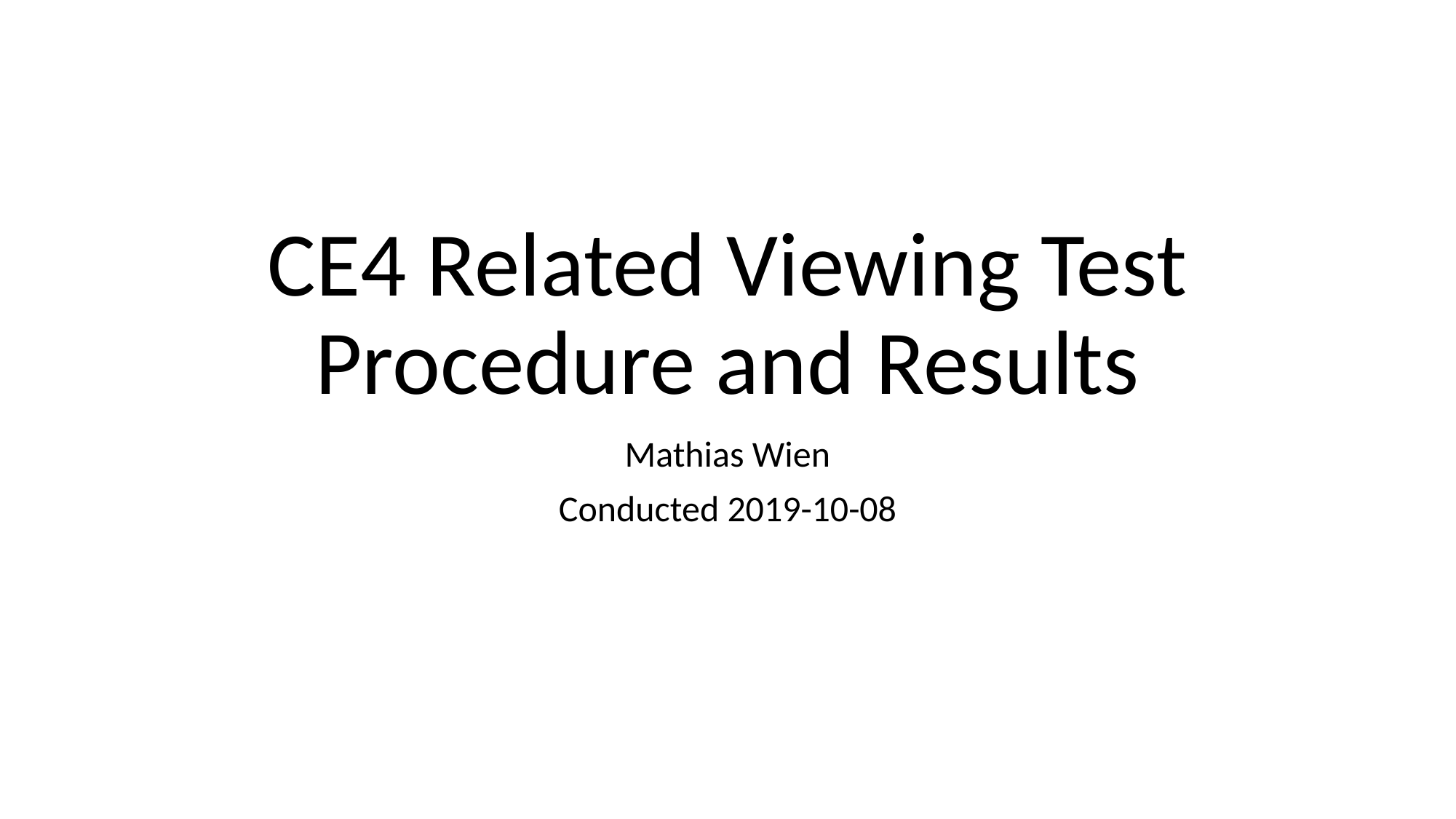

# CE4 Related Viewing Test Procedure and Results
Mathias Wien
Conducted 2019-10-08